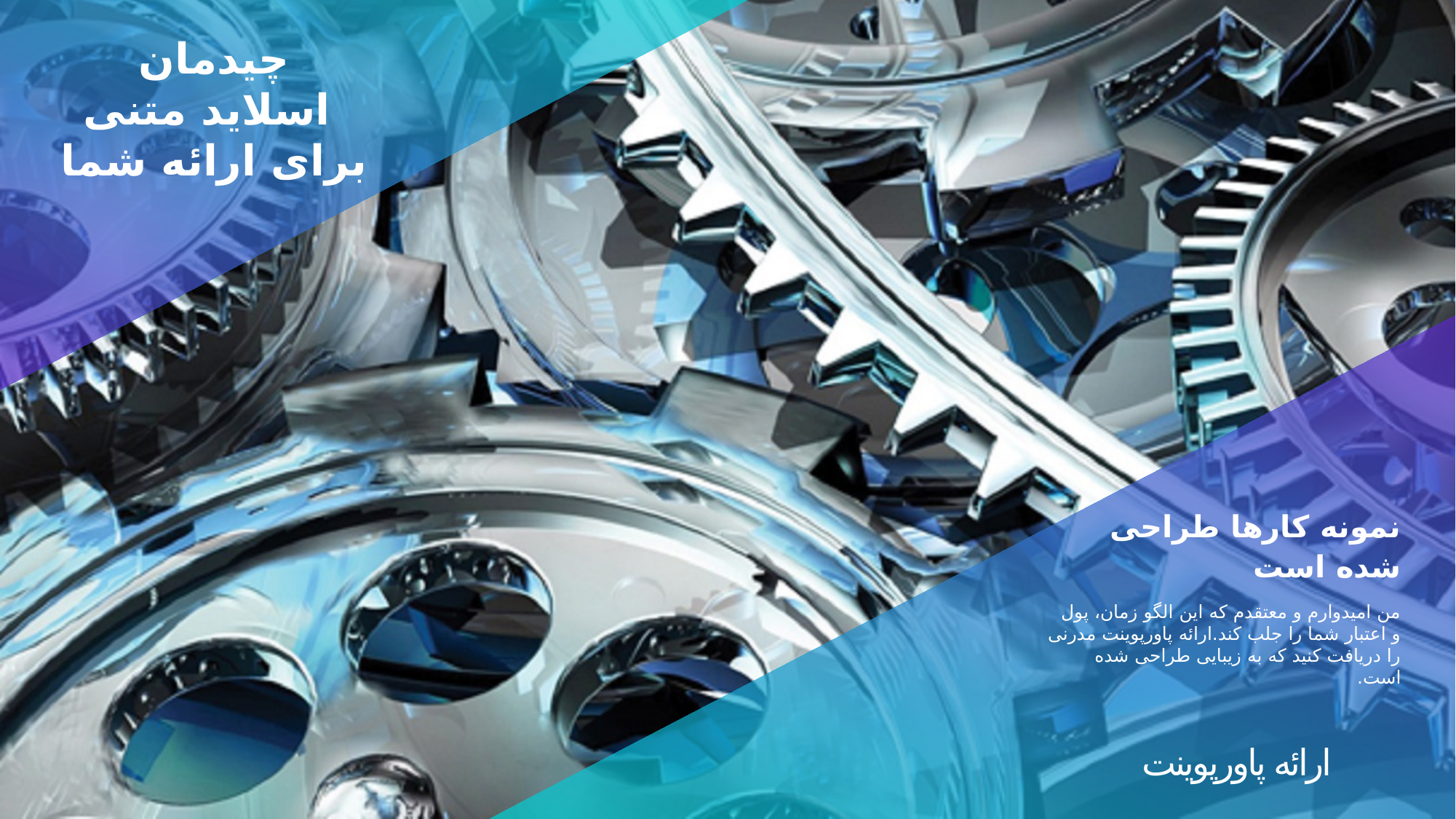

چیدمان
 اسلاید متنی
برای ارائه شما

نمونه کارها طراحی شده است
من امیدوارم و معتقدم که این الگو زمان، پول و اعتبار شما را جلب کند.ارائه پاورپوینت مدرنی را دریافت کنید که به زیبایی طراحی شده است.
ارائه پاورپوینت